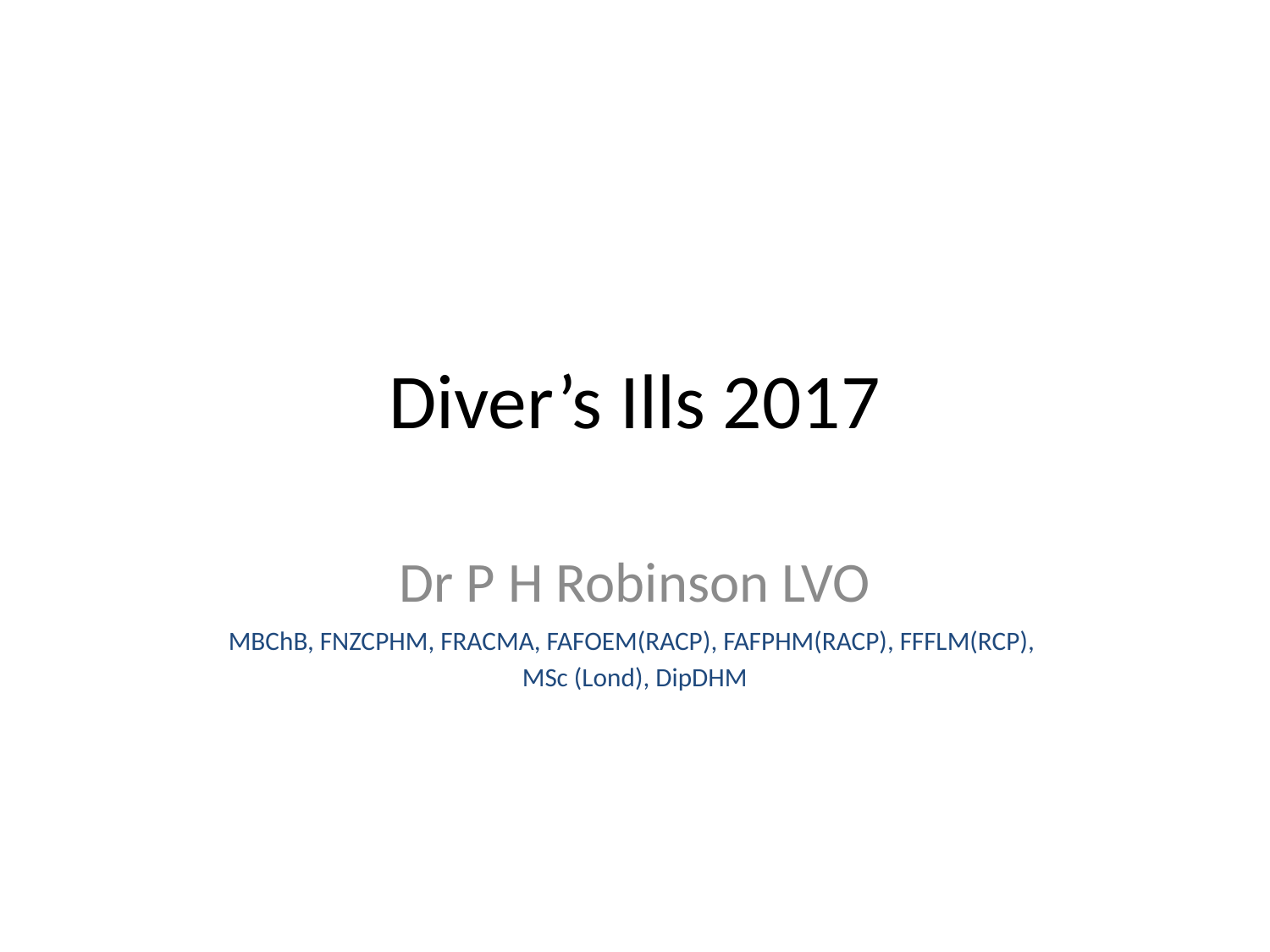

# Diver’s Ills 2017
Dr P H Robinson LVO
MBChB, FNZCPHM, FRACMA, FAFOEM(RACP), FAFPHM(RACP), FFFLM(RCP),  MSc (Lond), DipDHM